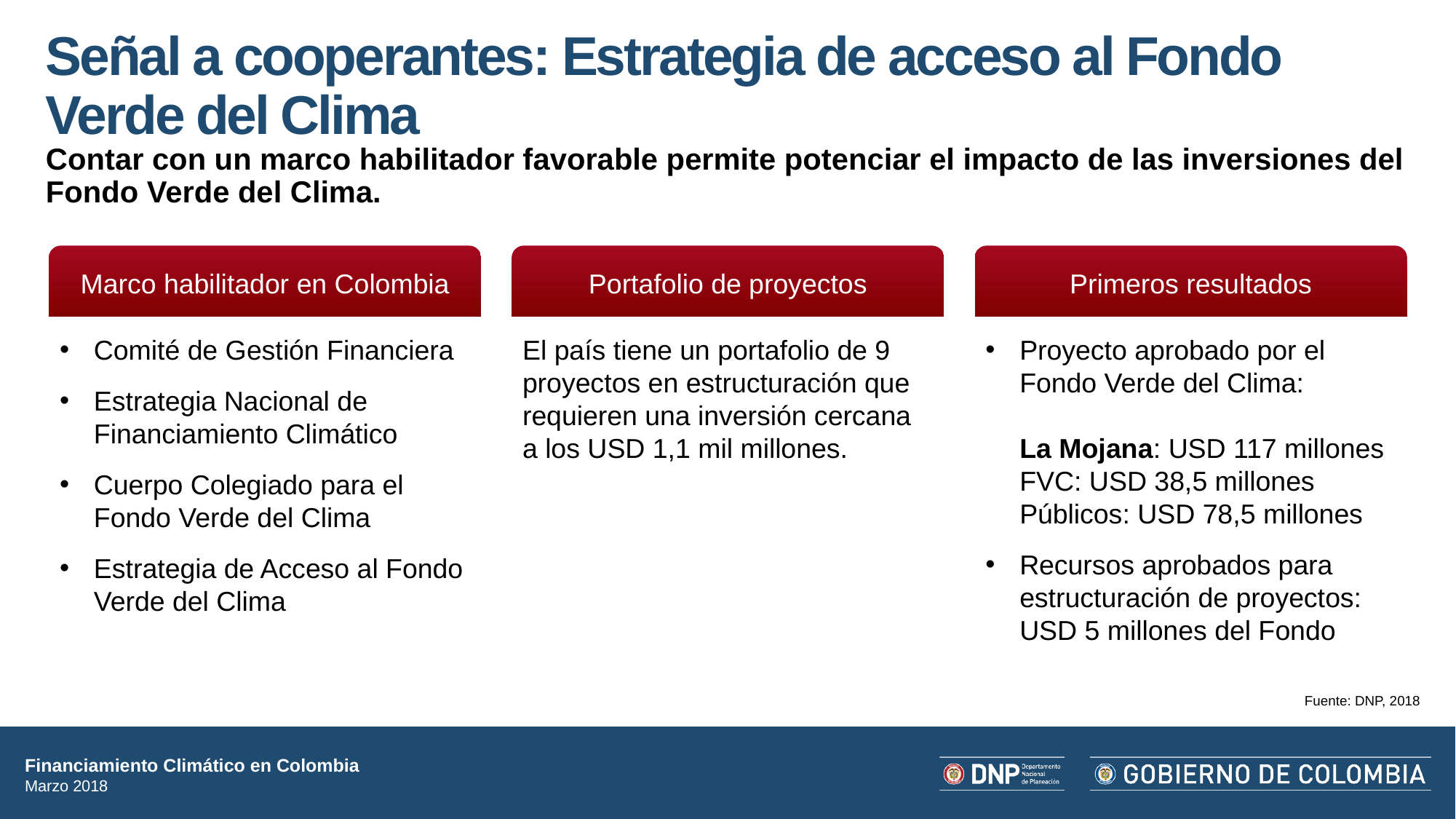

# Señal a cooperantes: Estrategia de acceso al Fondo Verde del Clima
Contar con un marco habilitador favorable permite potenciar el impacto de las inversiones del Fondo Verde del Clima.
Marco habilitador en Colombia
Comité de Gestión Financiera
Estrategia Nacional de Financiamiento Climático
Cuerpo Colegiado para el Fondo Verde del Clima
Estrategia de Acceso al Fondo Verde del Clima
Portafolio de proyectos
El país tiene un portafolio de 9 proyectos en estructuración que requieren una inversión cercana a los USD 1,1 mil millones.
Primeros resultados
Proyecto aprobado por el Fondo Verde del Clima:
La Mojana: USD 117 millones
FVC: USD 38,5 millones
Públicos: USD 78,5 millones
Recursos aprobados para estructuración de proyectos: USD 5 millones del Fondo
Fuente: DNP, 2018